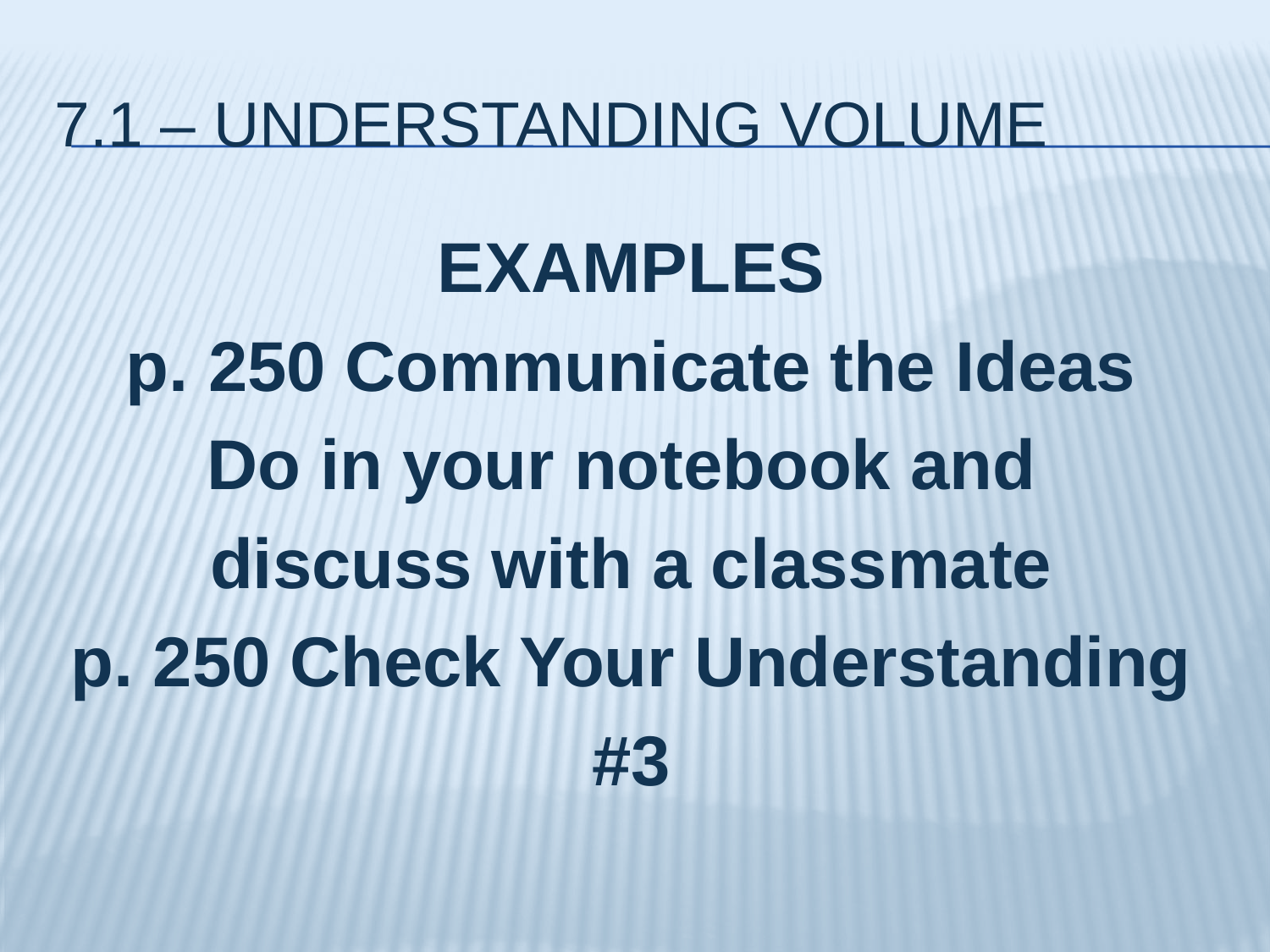

# 7.1 – Understanding Volume
EXAMPLES
p. 250 Communicate the Ideas
Do in your notebook and
discuss with a classmate
p. 250 Check Your Understanding
#3